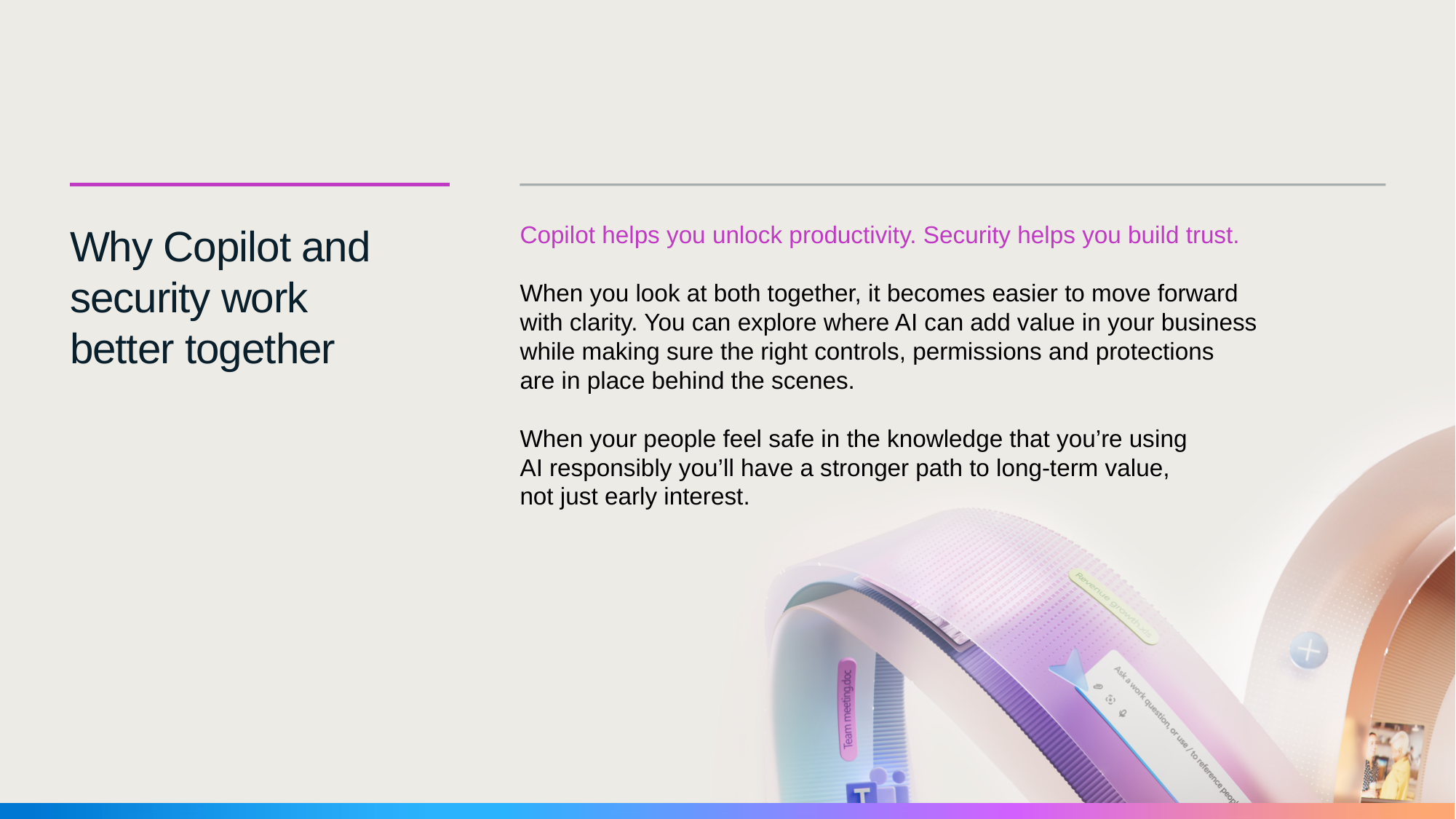

# Why Copilot and security work better together
Copilot helps you unlock productivity. Security helps you build trust. 
When you look at both together, it becomes easier to move forward with clarity. You can explore where AI can add value in your business while making sure the right controls, permissions and protections
are in place behind the scenes.
When your people feel safe in the knowledge that you’re using
AI responsibly you’ll have a stronger path to long-term value,
not just early interest.